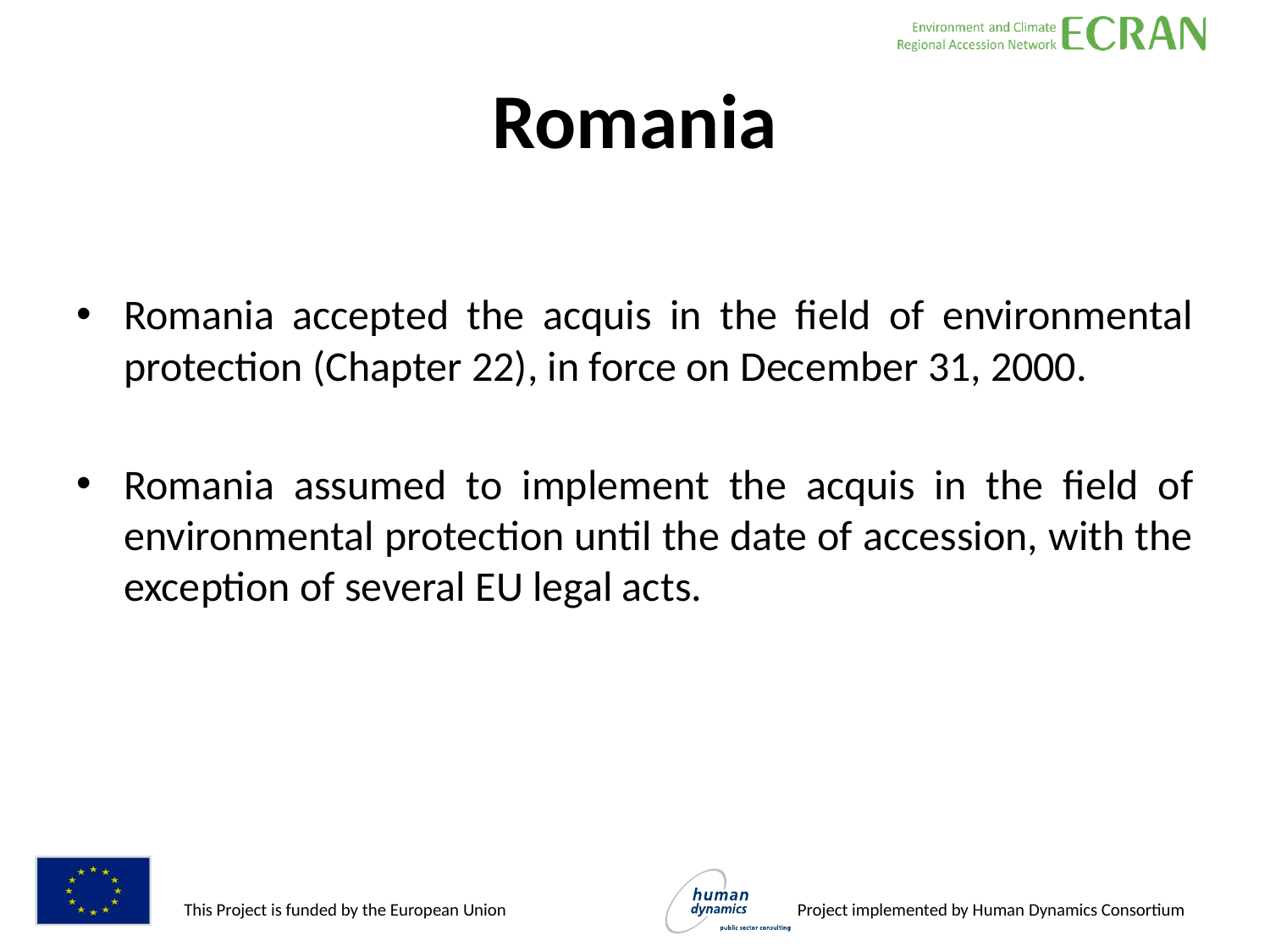

# Romania

Romania accepted the acquis in the field of environmental protection (Chapter 22), in force on December 31, 2000.

Romania assumed to implement the acquis in the field of environmental protection until the date of accession, with the exception of several EU legal acts.